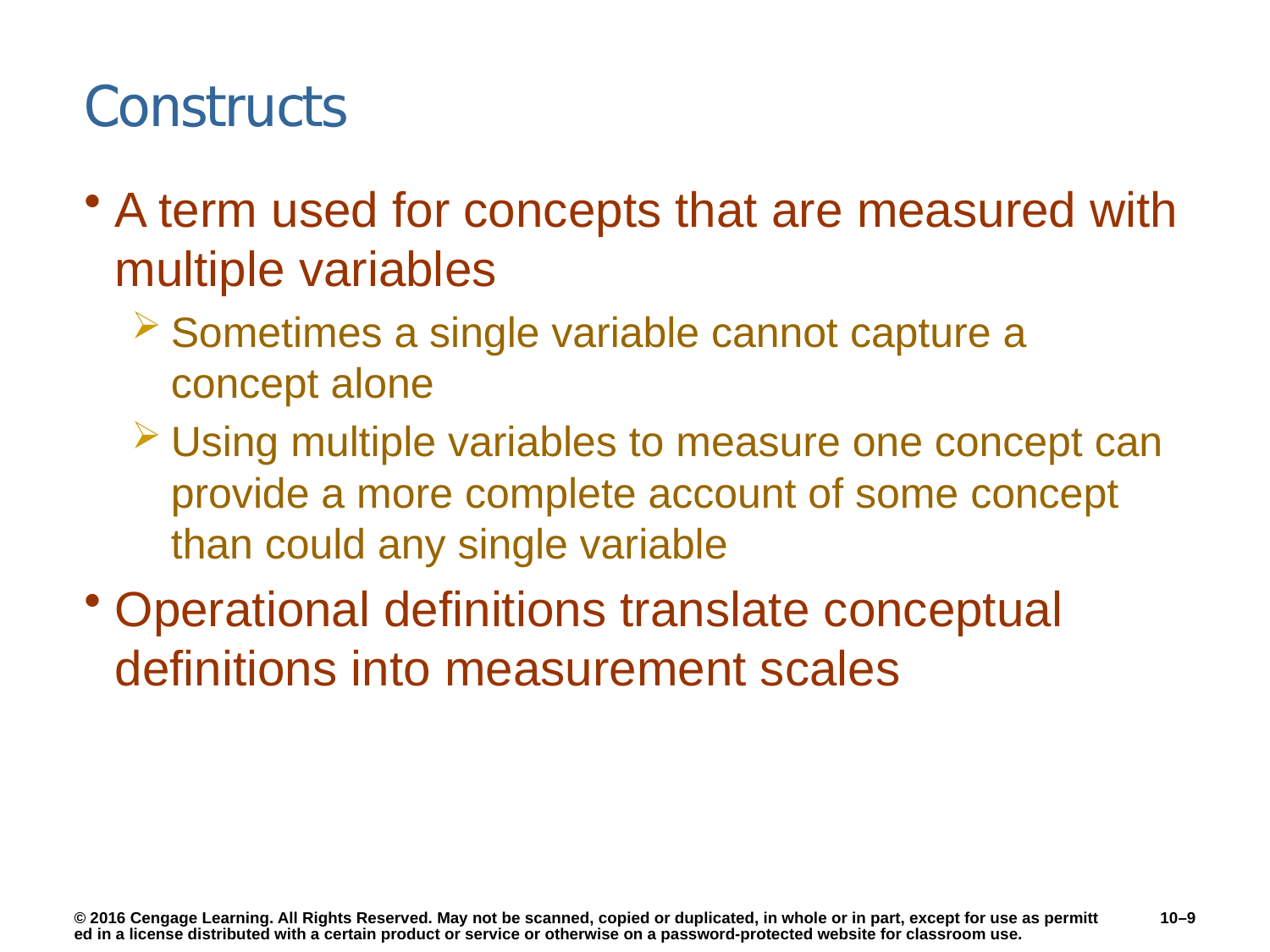

# Constructs
A term used for concepts that are measured with multiple variables
Sometimes a single variable cannot capture a concept alone
Using multiple variables to measure one concept can provide a more complete account of some concept than could any single variable
Operational definitions translate conceptual definitions into measurement scales
10–9
© 2016 Cengage Learning. All Rights Reserved. May not be scanned, copied or duplicated, in whole or in part, except for use as permitted in a license distributed with a certain product or service or otherwise on a password-protected website for classroom use.